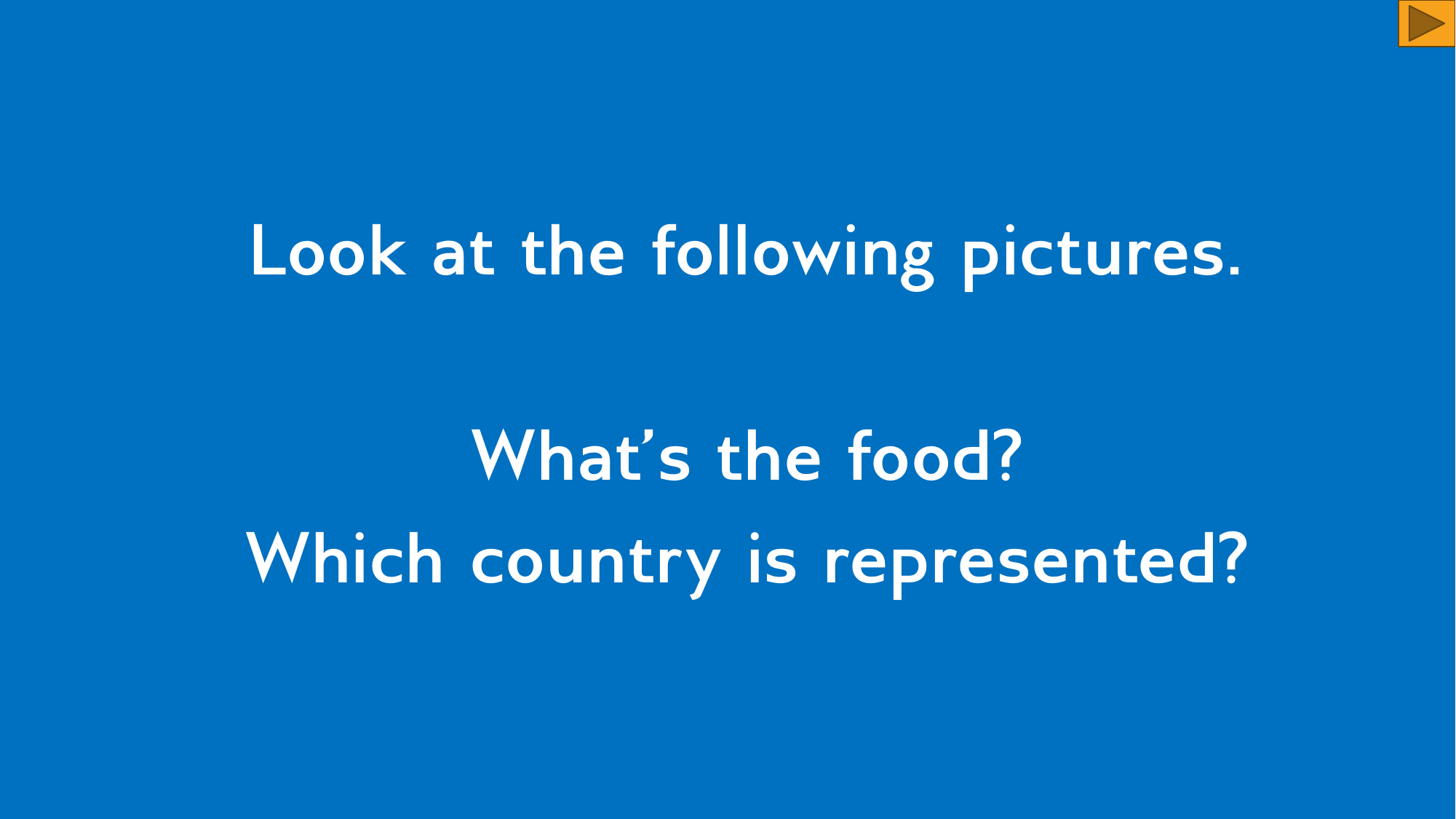

Look at the following pictures.

What’s the food?
Which country is represented?